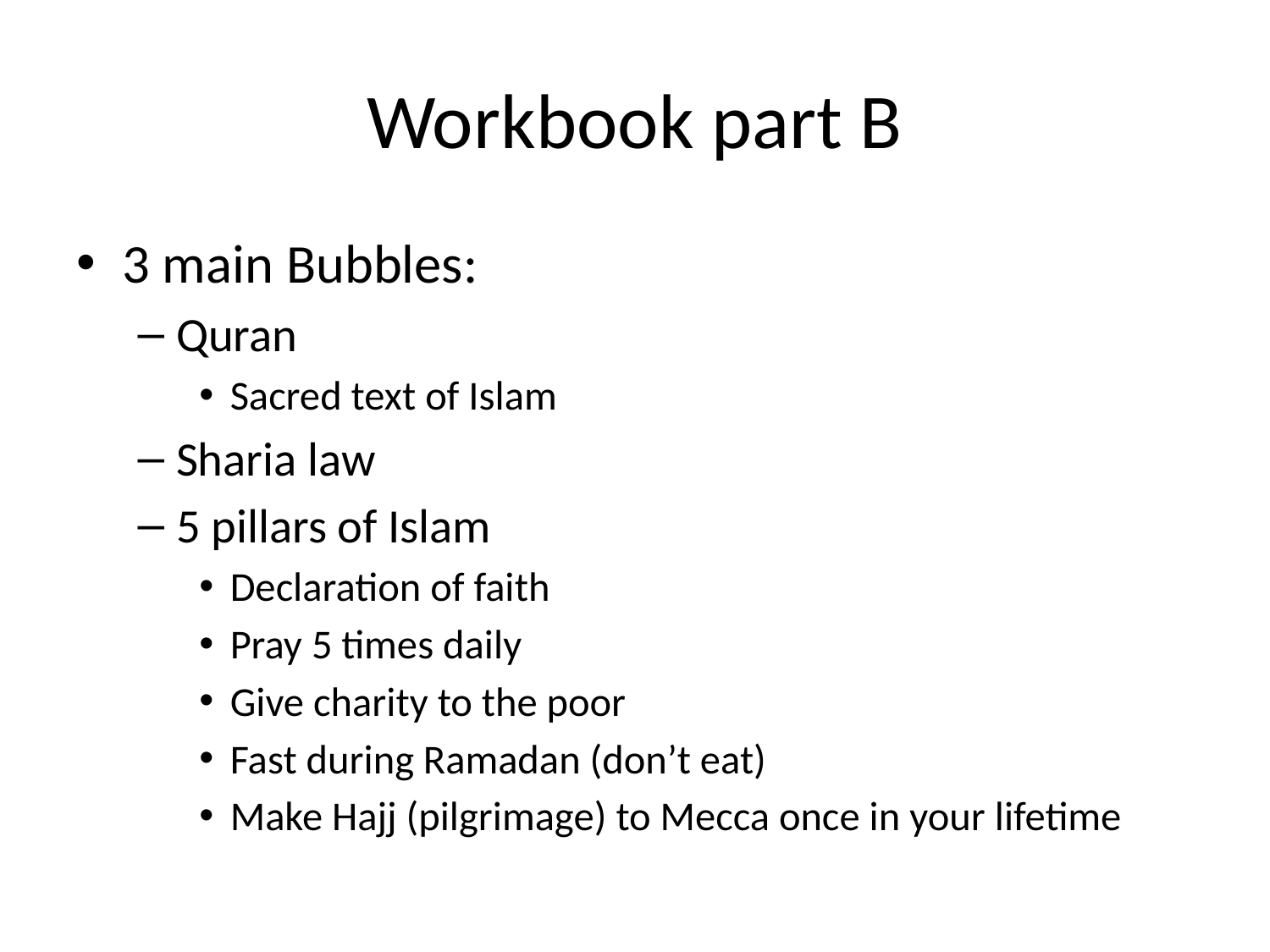

# Workbook part B
3 main Bubbles:
Quran
Sacred text of Islam
Sharia law
5 pillars of Islam
Declaration of faith
Pray 5 times daily
Give charity to the poor
Fast during Ramadan (don’t eat)
Make Hajj (pilgrimage) to Mecca once in your lifetime